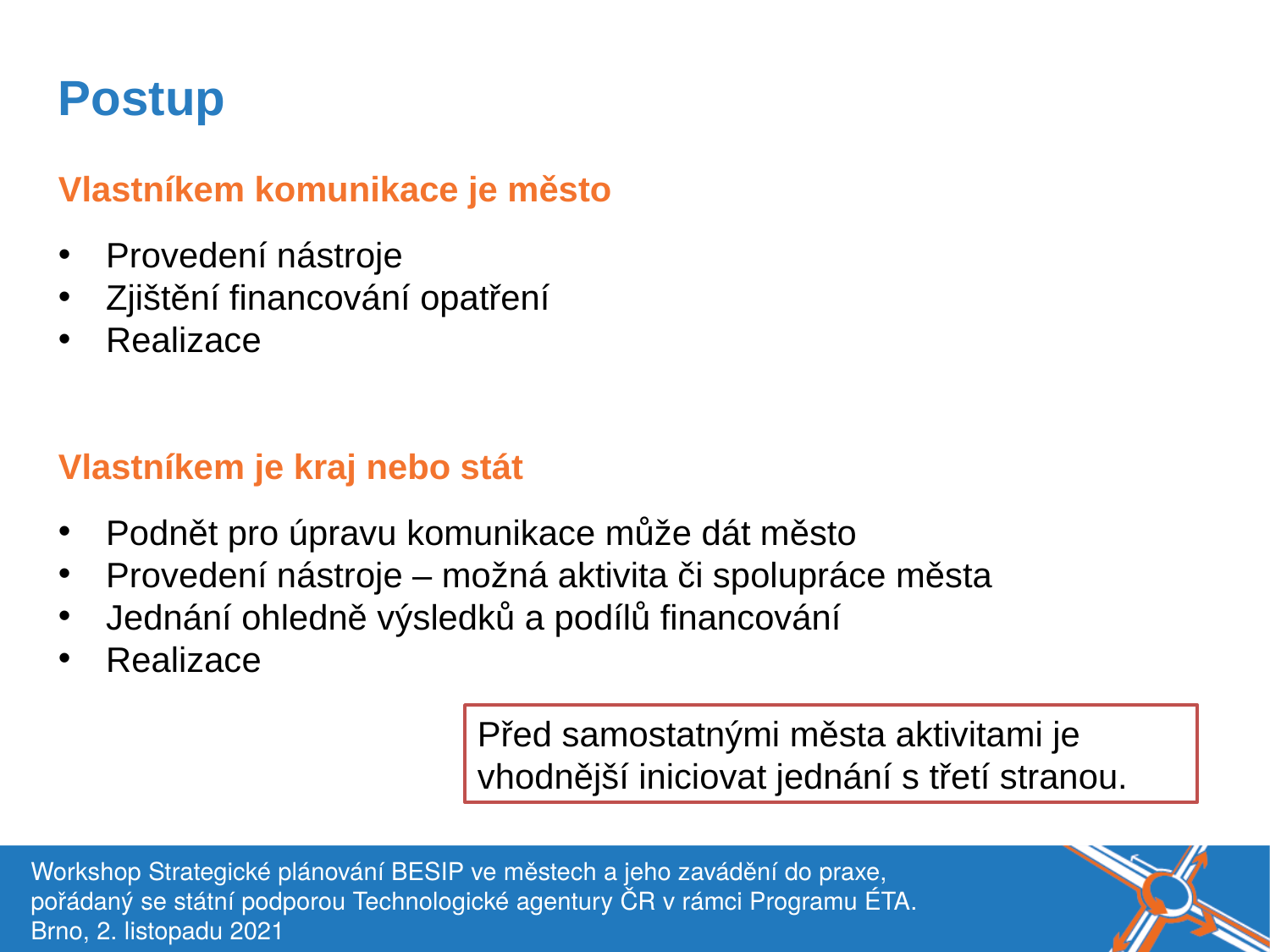

Název akce, místo, datum
Postup
Vlastníkem komunikace je město

Provedení nástroje
Zjištění financování opatření
Realizace

Vlastníkem je kraj nebo stát

Podnět pro úpravu komunikace může dát město
Provedení nástroje – možná aktivita či spolupráce města
Jednání ohledně výsledků a podílů financování
Realizace
Před samostatnými města aktivitami je vhodnější iniciovat jednání s třetí stranou.